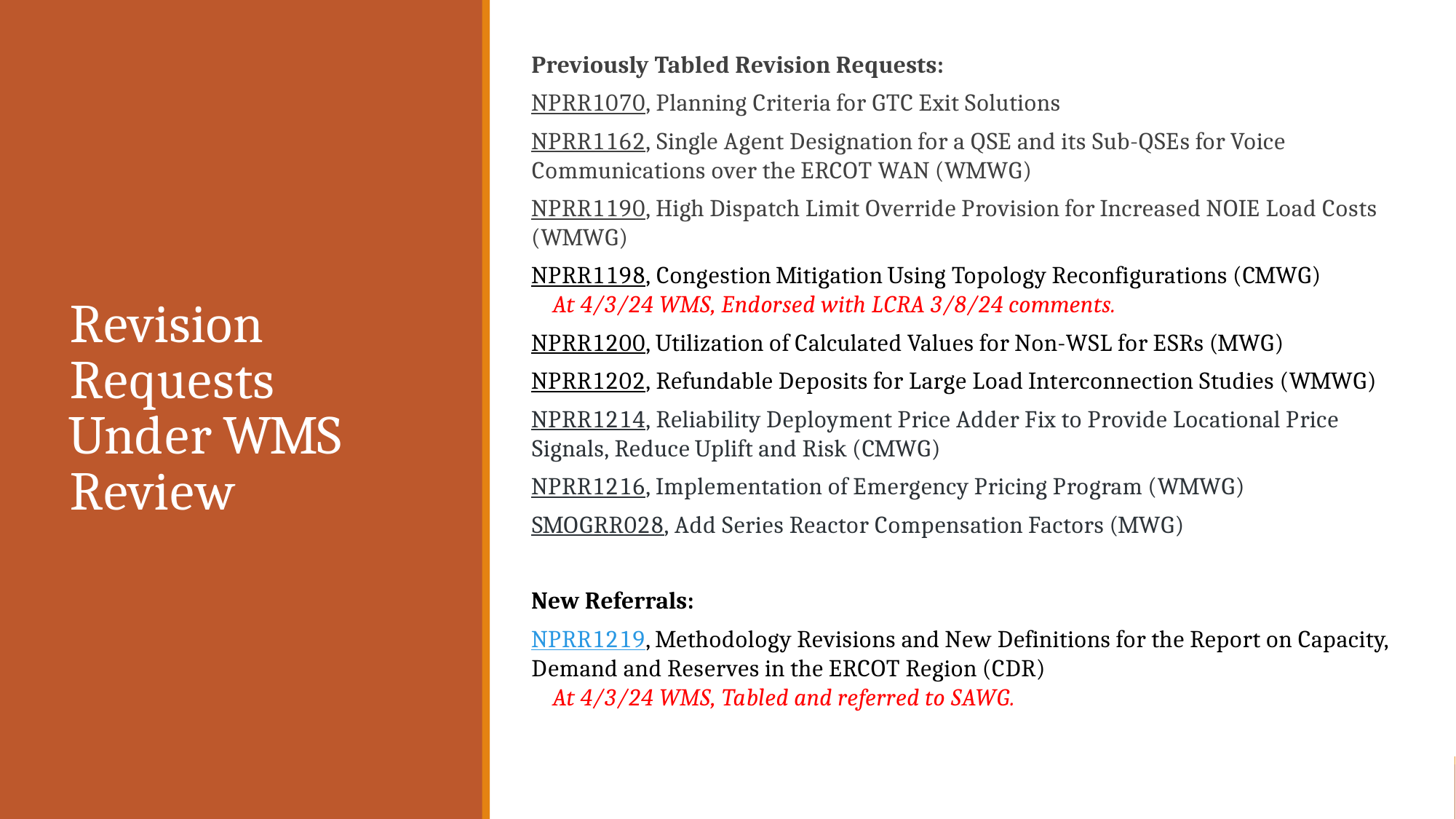

Previously Tabled Revision Requests:
NPRR1070, Planning Criteria for GTC Exit Solutions
NPRR1162, Single Agent Designation for a QSE and its Sub-QSEs for Voice Communications over the ERCOT WAN (WMWG)
NPRR1190, High Dispatch Limit Override Provision for Increased NOIE Load Costs (WMWG)
NPRR1198, Congestion Mitigation Using Topology Reconfigurations (CMWG)
    At 4/3/24 WMS, Endorsed with LCRA 3/8/24 comments.
NPRR1200, Utilization of Calculated Values for Non-WSL for ESRs (MWG)
NPRR1202, Refundable Deposits for Large Load Interconnection Studies (WMWG)
NPRR1214, Reliability Deployment Price Adder Fix to Provide Locational Price Signals, Reduce Uplift and Risk (CMWG)
NPRR1216, Implementation of Emergency Pricing Program (WMWG)
SMOGRR028, Add Series Reactor Compensation Factors (MWG)

New Referrals:
NPRR1219, Methodology Revisions and New Definitions for the Report on Capacity, Demand and Reserves in the ERCOT Region (CDR)
    At 4/3/24 WMS, Tabled and referred to SAWG.

# Revision Requests Under WMS Review